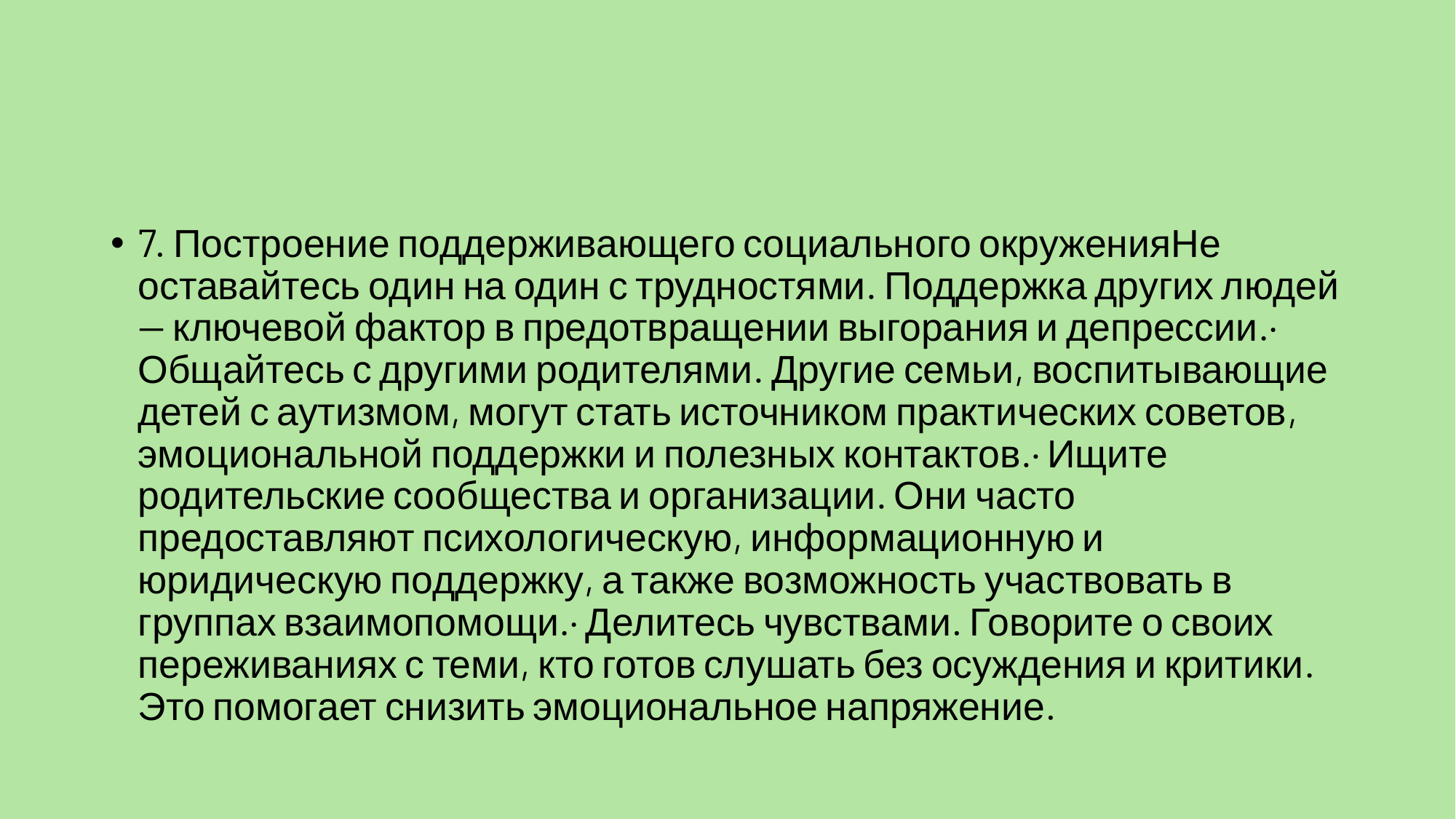

#
7. Построение поддерживающего социального окруженияНе оставайтесь один на один с трудностями. Поддержка других людей — ключевой фактор в предотвращении выгорания и депрессии.· Общайтесь с другими родителями. Другие семьи, воспитывающие детей с аутизмом, могут стать источником практических советов, эмоциональной поддержки и полезных контактов.· Ищите родительские сообщества и организации. Они часто предоставляют психологическую, информационную и юридическую поддержку, а также возможность участвовать в группах взаимопомощи.· Делитесь чувствами. Говорите о своих переживаниях с теми, кто готов слушать без осуждения и критики. Это помогает снизить эмоциональное напряжение.